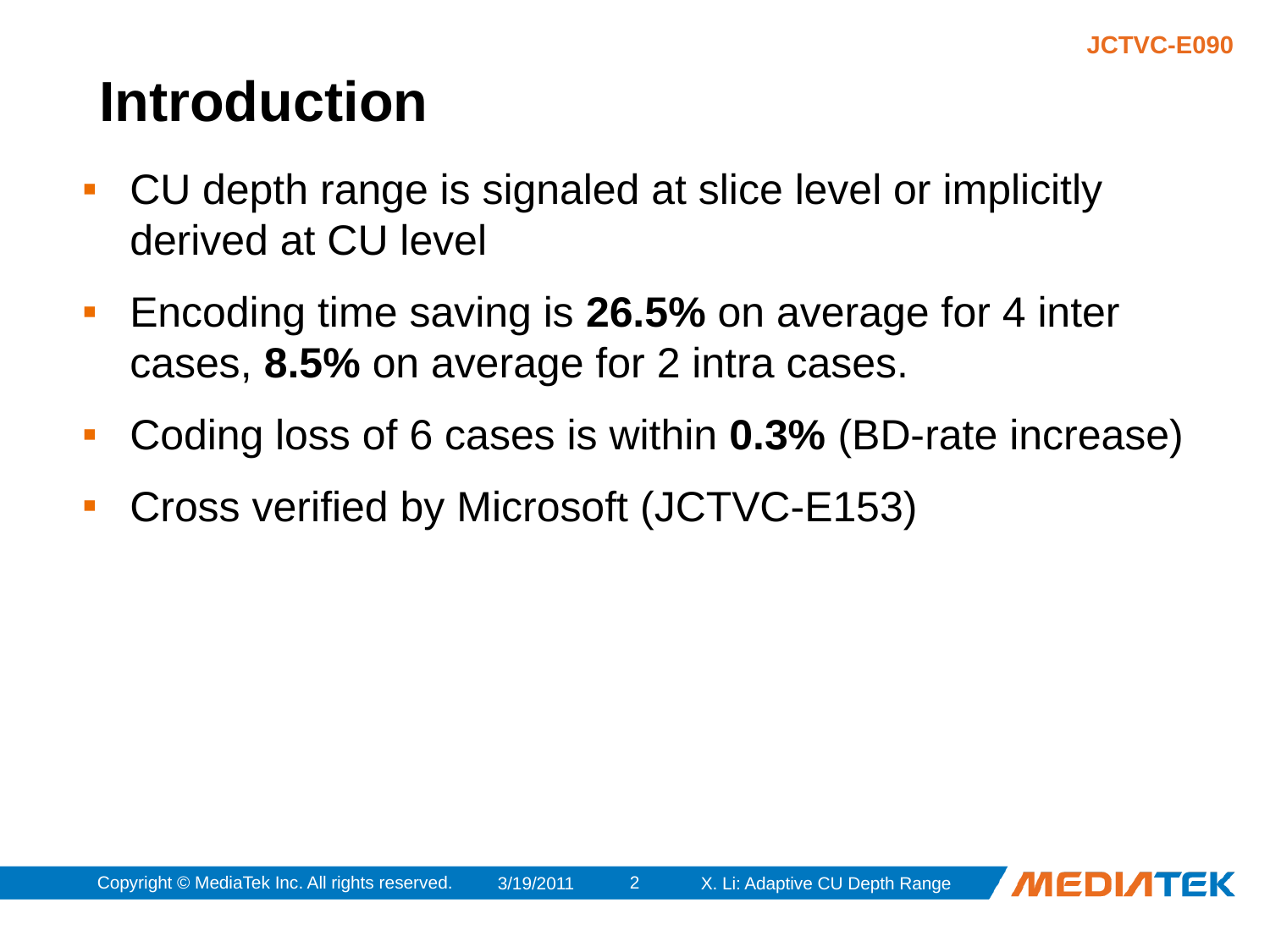

# Introduction
CU depth range is signaled at slice level or implicitly derived at CU level
Encoding time saving is 26.5% on average for 4 inter cases, 8.5% on average for 2 intra cases.
Coding loss of 6 cases is within 0.3% (BD-rate increase)
Cross verified by Microsoft (JCTVC-E153)
Copyright © MediaTek Inc. All rights reserved.
2
3/19/2011